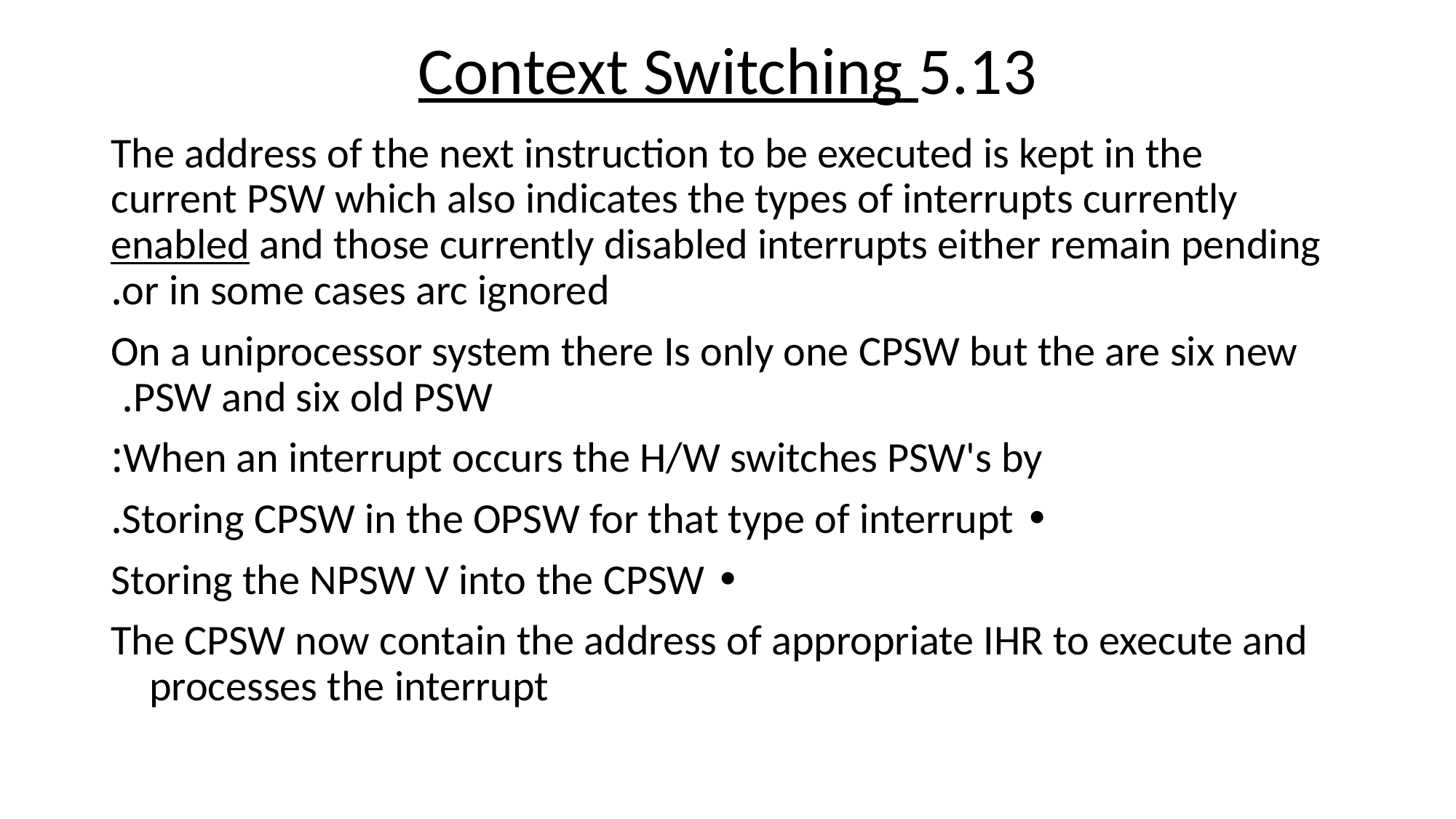

# Context Switching 5.13

 The address of the next instruction to be executed is kept in the current PSW which also indicates the types of interrupts currently enabled and those currently disabled interrupts either remain pending or in some cases arc ignored.
 On a uniprocessor system there Is only one CPSW but the are six new PSW and six old PSW.
When an interrupt occurs the H/W switches PSW's by:
 • Storing CPSW in the OPSW for that type of interrupt.
 • Storing the NPSW V into the CPSW
The CPSW now contain the address of appropriate IHR to execute and        processes the interrupt